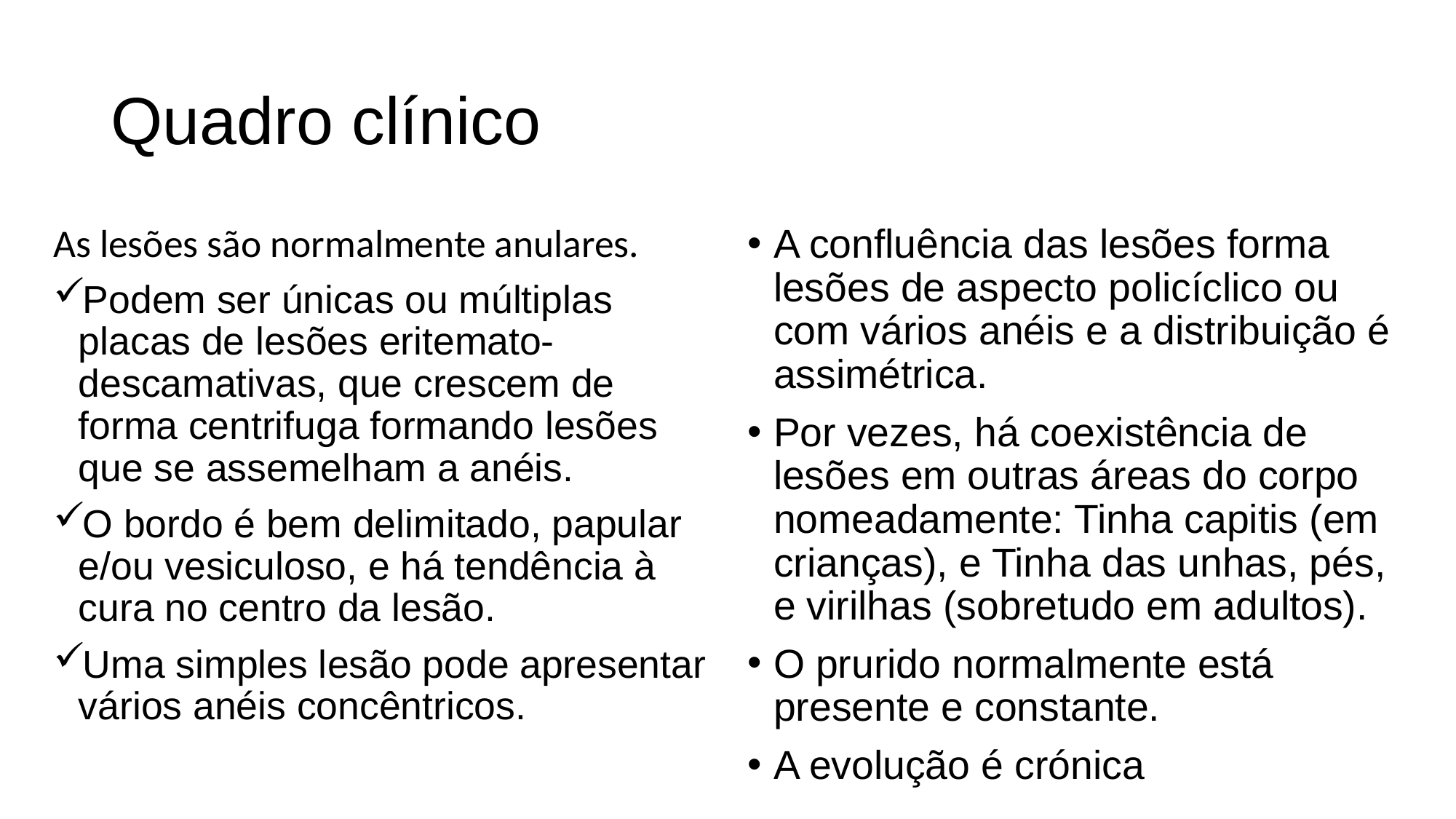

# Quadro clínico
As lesões são normalmente anulares.
Podem ser únicas ou múltiplas placas de lesões eritemato-descamativas, que crescem de forma centrifuga formando lesões que se assemelham a anéis.
O bordo é bem delimitado, papular e/ou vesiculoso, e há tendência à cura no centro da lesão.
Uma simples lesão pode apresentar vários anéis concêntricos.

A confluência das lesões forma lesões de aspecto policíclico ou com vários anéis e a distribuição é assimétrica.
Por vezes, há coexistência de lesões em outras áreas do corpo nomeadamente: Tinha capitis (em crianças), e Tinha das unhas, pés, e virilhas (sobretudo em adultos).
O prurido normalmente está presente e constante.
A evolução é crónica